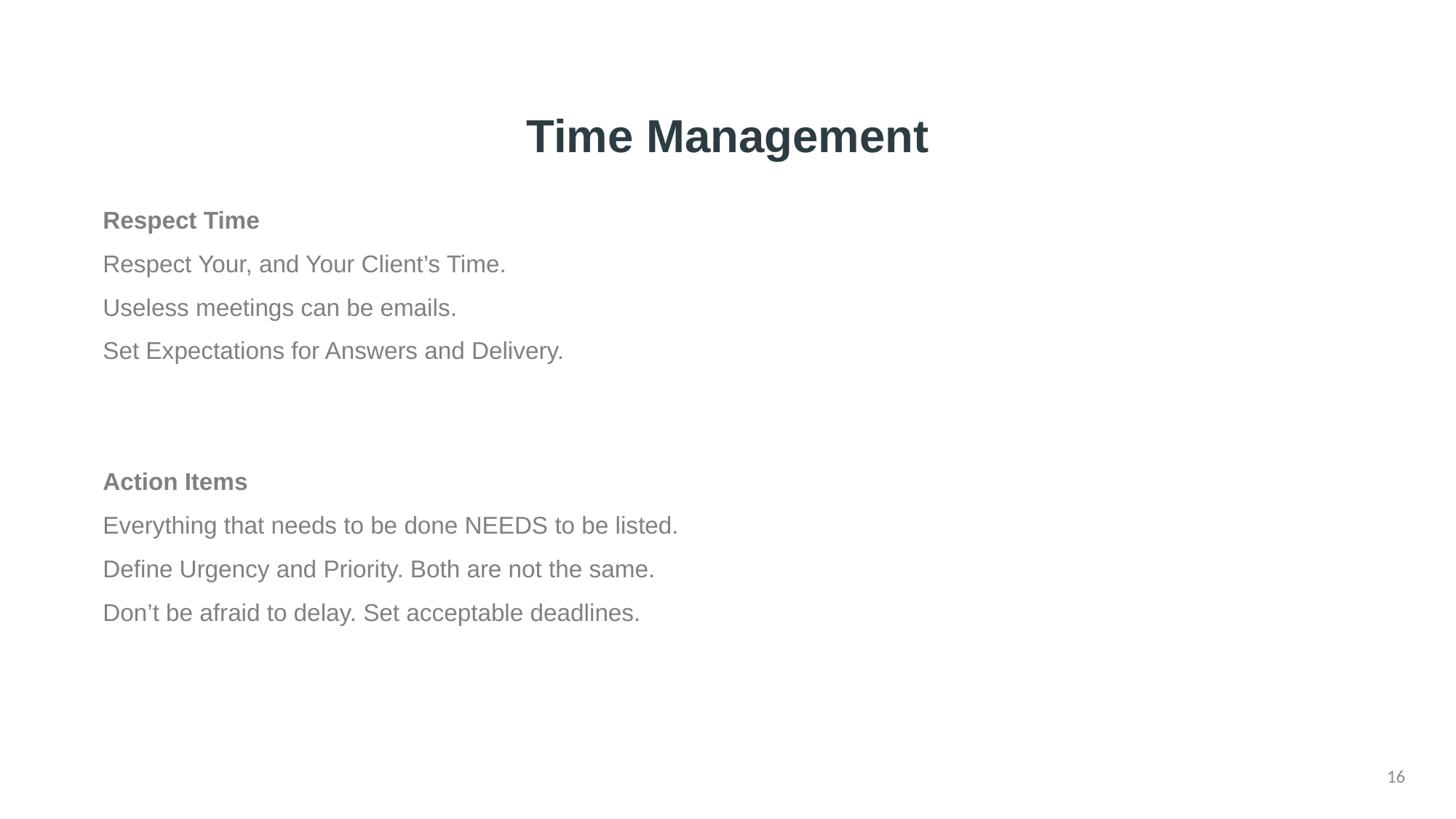

# Time Management

Respect Time
Respect Your, and Your Client’s Time.
Useless meetings can be emails.
Set Expectations for Answers and Delivery.

Action Items
Everything that needs to be done NEEDS to be listed.
Define Urgency and Priority. Both are not the same.
Don’t be afraid to delay. Set acceptable deadlines.
16